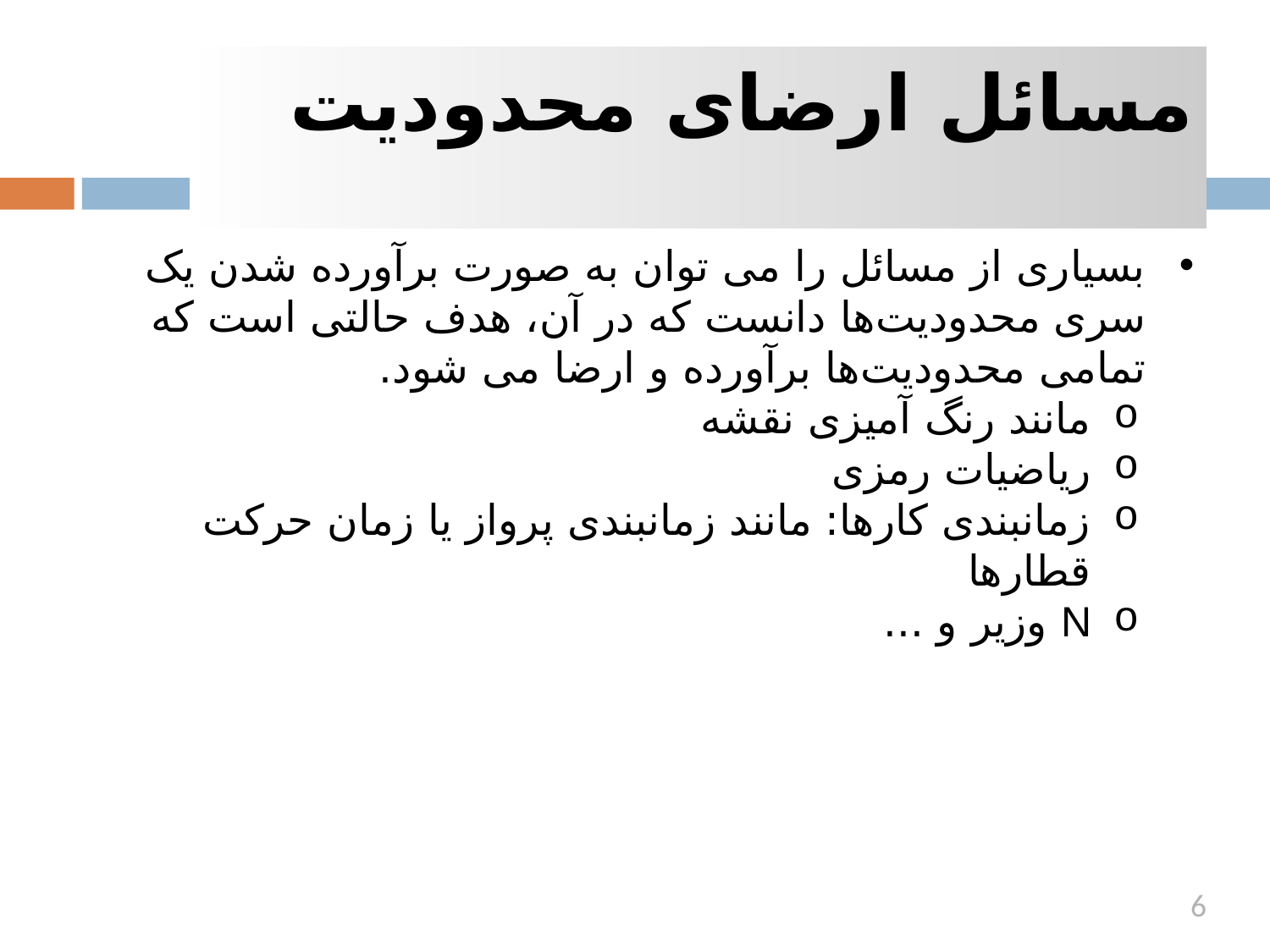

مسائل ارضای محدودیت
بسیاری از مسائل را می توان به صورت برآورده شدن یک سری محدودیت‌ها دانست که در آن، هدف حالتی است که تمامی محدودیت‌ها برآورده و ارضا می شود.
مانند رنگ آمیزی نقشه
ریاضیات رمزی
زمانبندی کارها: مانند زمانبندی پرواز یا زمان حرکت قطارها
N وزیر و ...

6